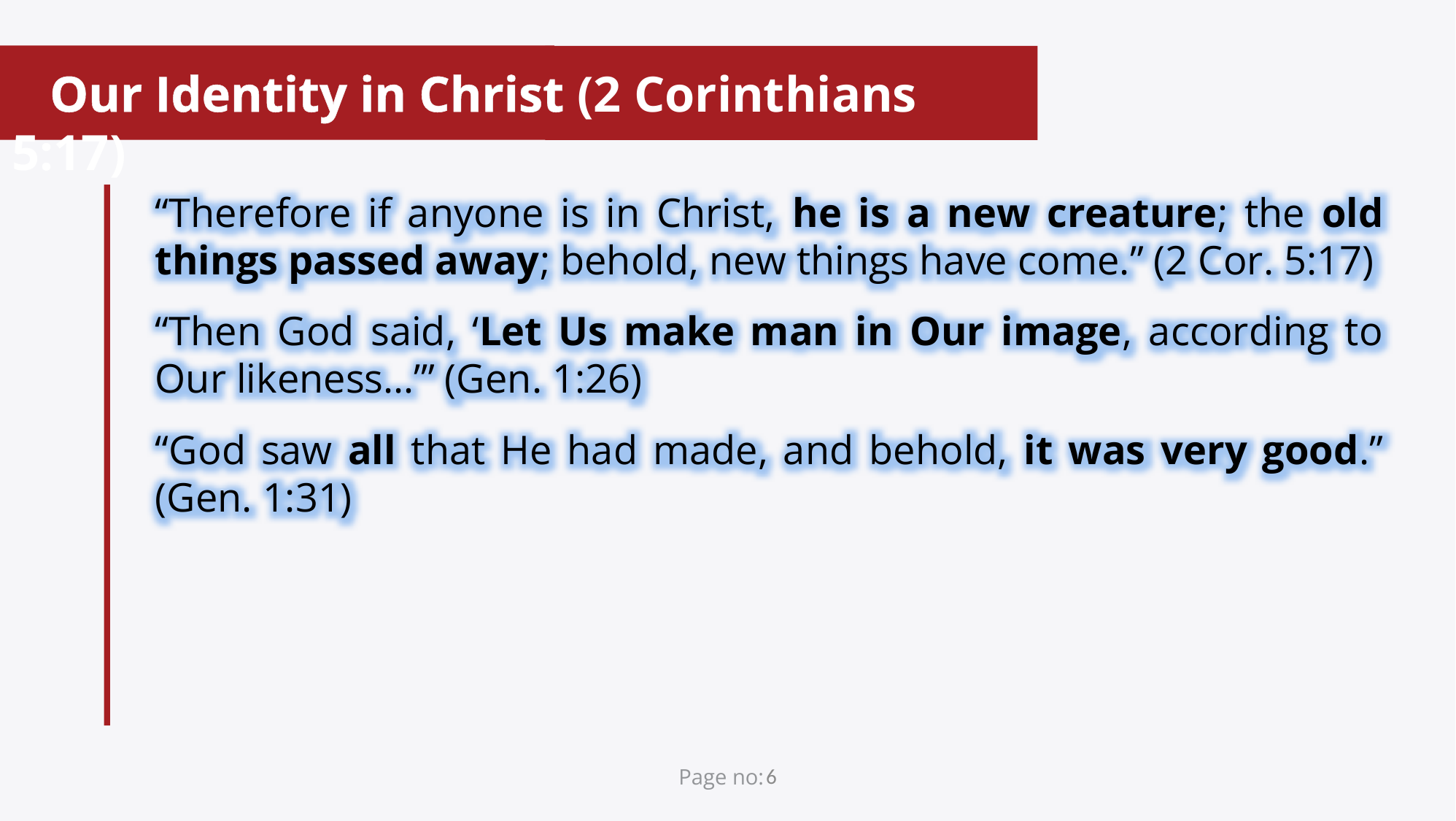

Our Identity in Christ (2 Corinthians 5:17)
“Therefore if anyone is in Christ, he is a new creature; the old things passed away; behold, new things have come.” (2 Cor. 5:17)
“Then God said, ‘Let Us make man in Our image, according to Our likeness…’” (Gen. 1:26)
“God saw all that He had made, and behold, it was very good.” (Gen. 1:31)